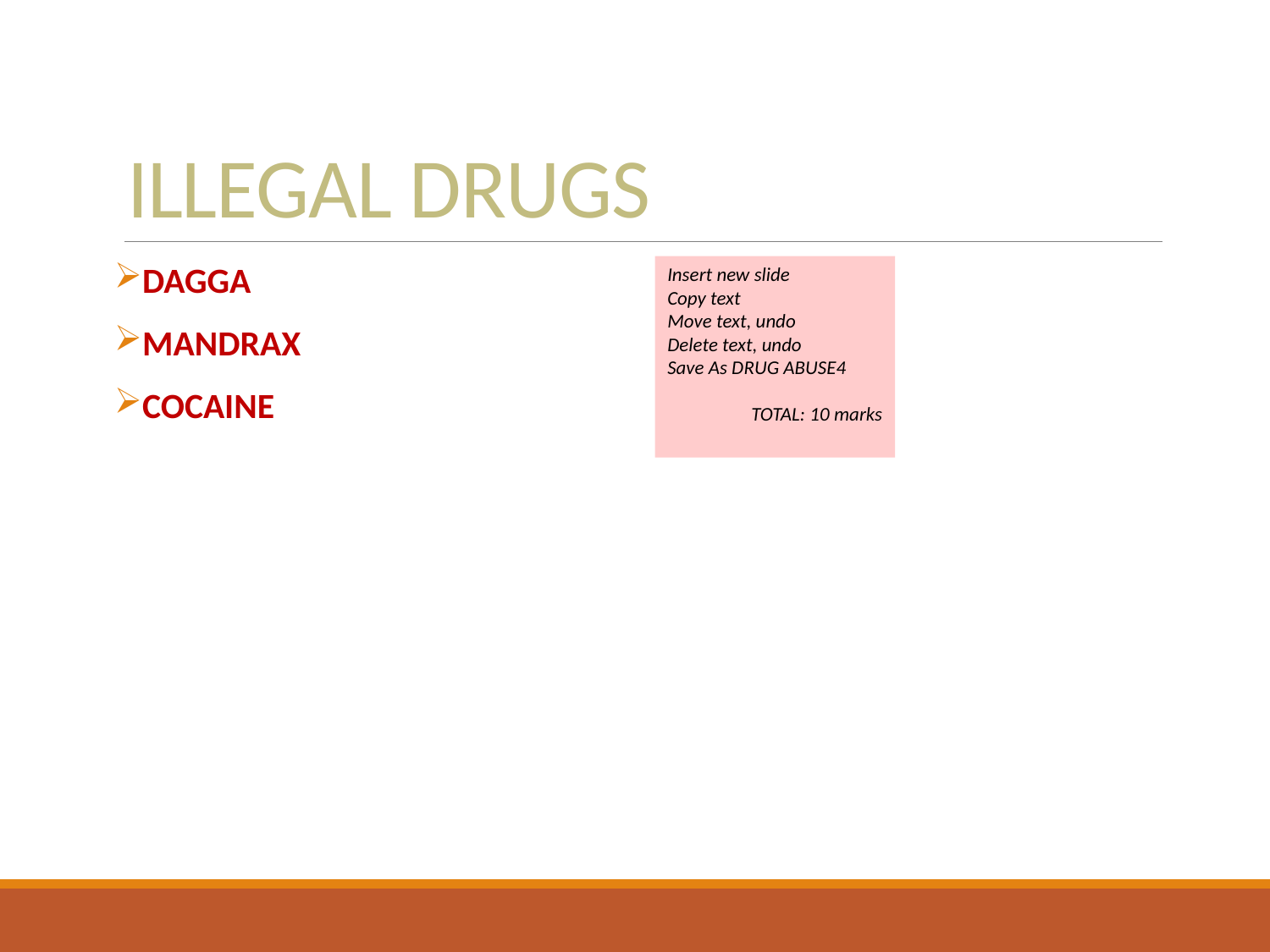

# ILLEGAL DRUGS
Insert new slide
Copy text
Move text, undo
Delete text, undo
Save As DRUG ABUSE4

TOTAL: 10 marks
DAGGA
MANDRAX
COCAINE